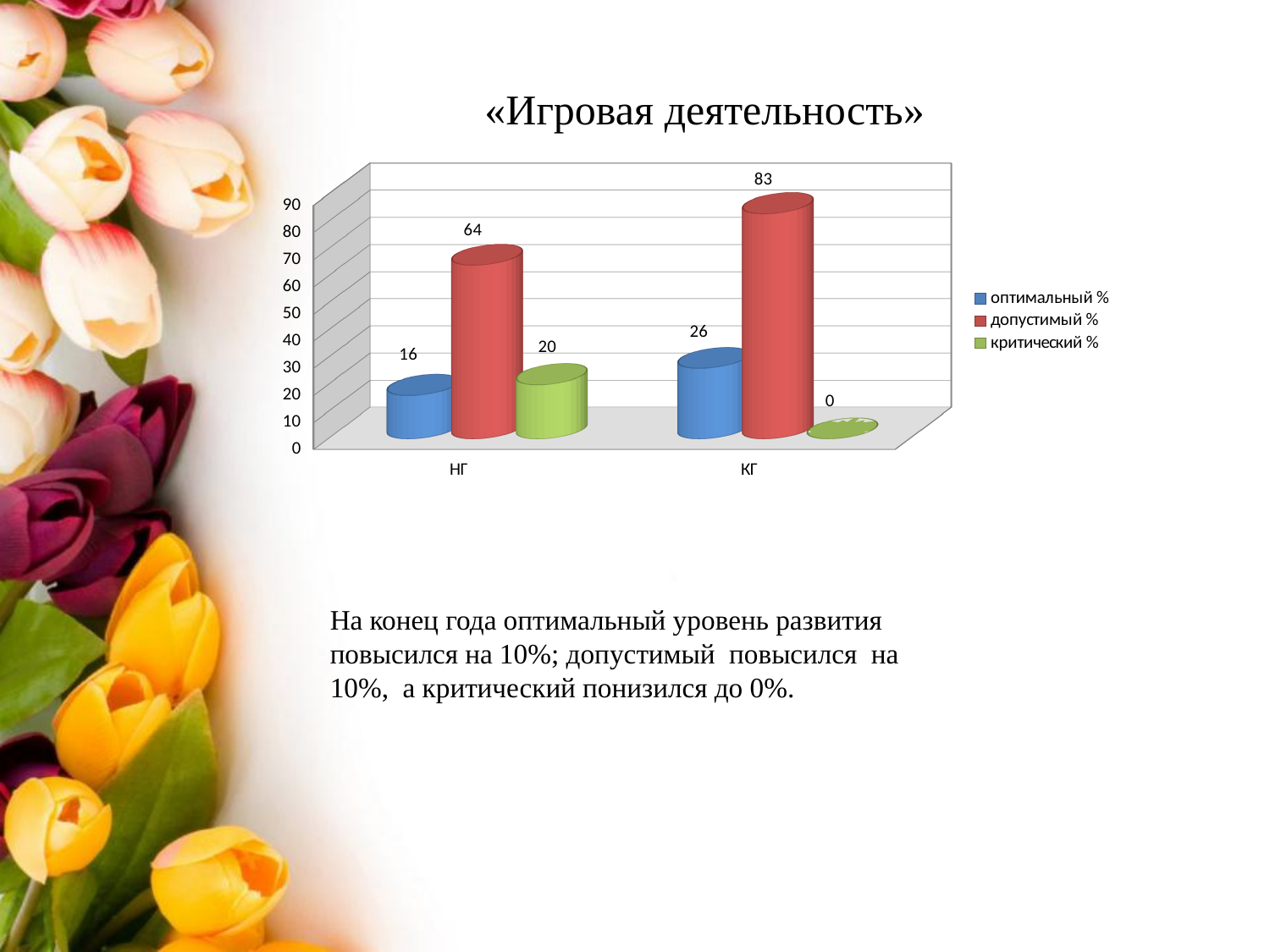

# «Игровая деятельность»

[unsupported chart]

На конец года оптимальный уровень развития повысился на 10%; допустимый  повысился  на  10%,  а критический понизился до 0%.